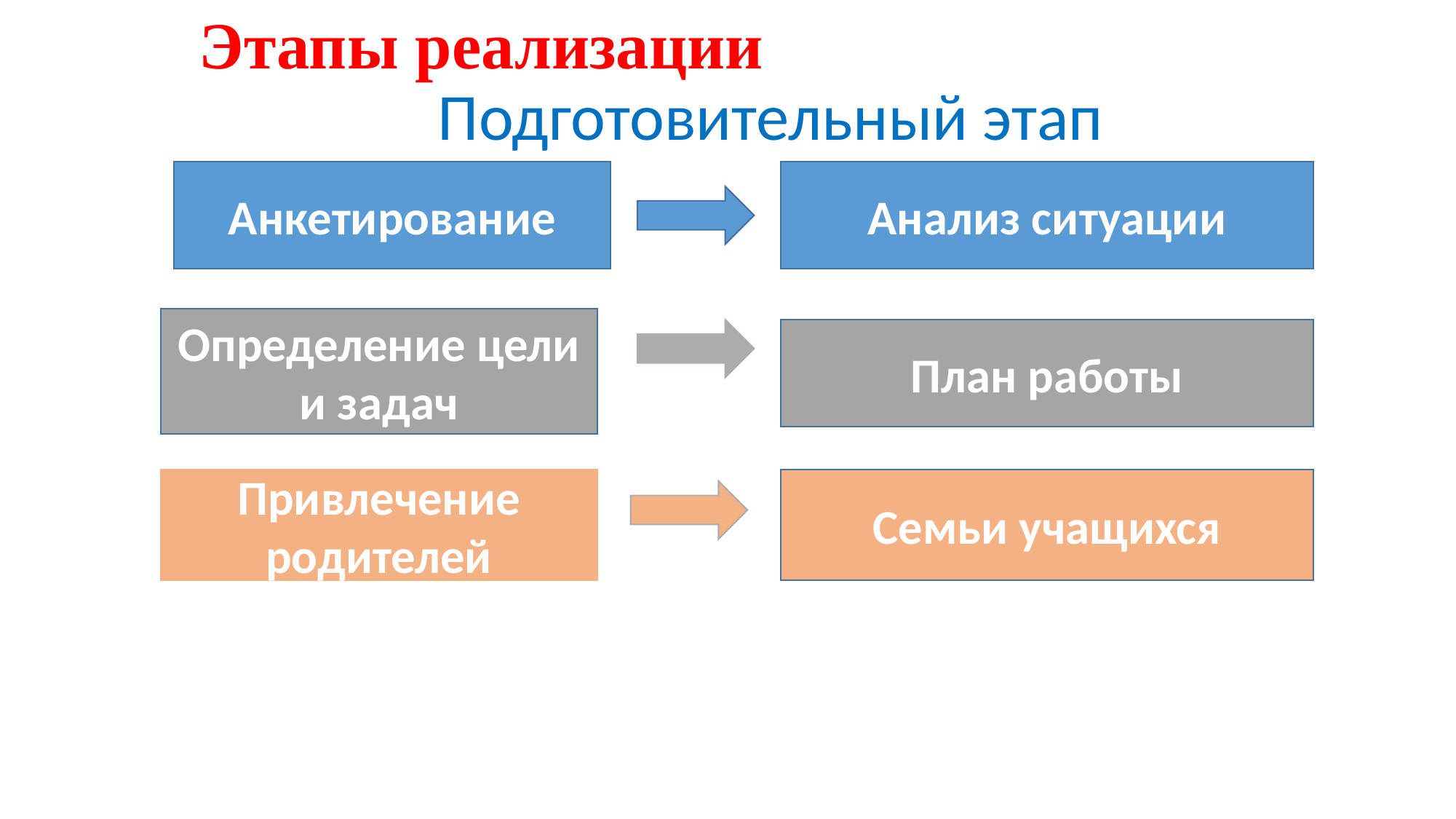

# Этапы реализации Подготовительный этап
Анализ ситуации
Анкетирование

Определение цели и задач

План работы
Семьи учащихся
Привлечение родителей